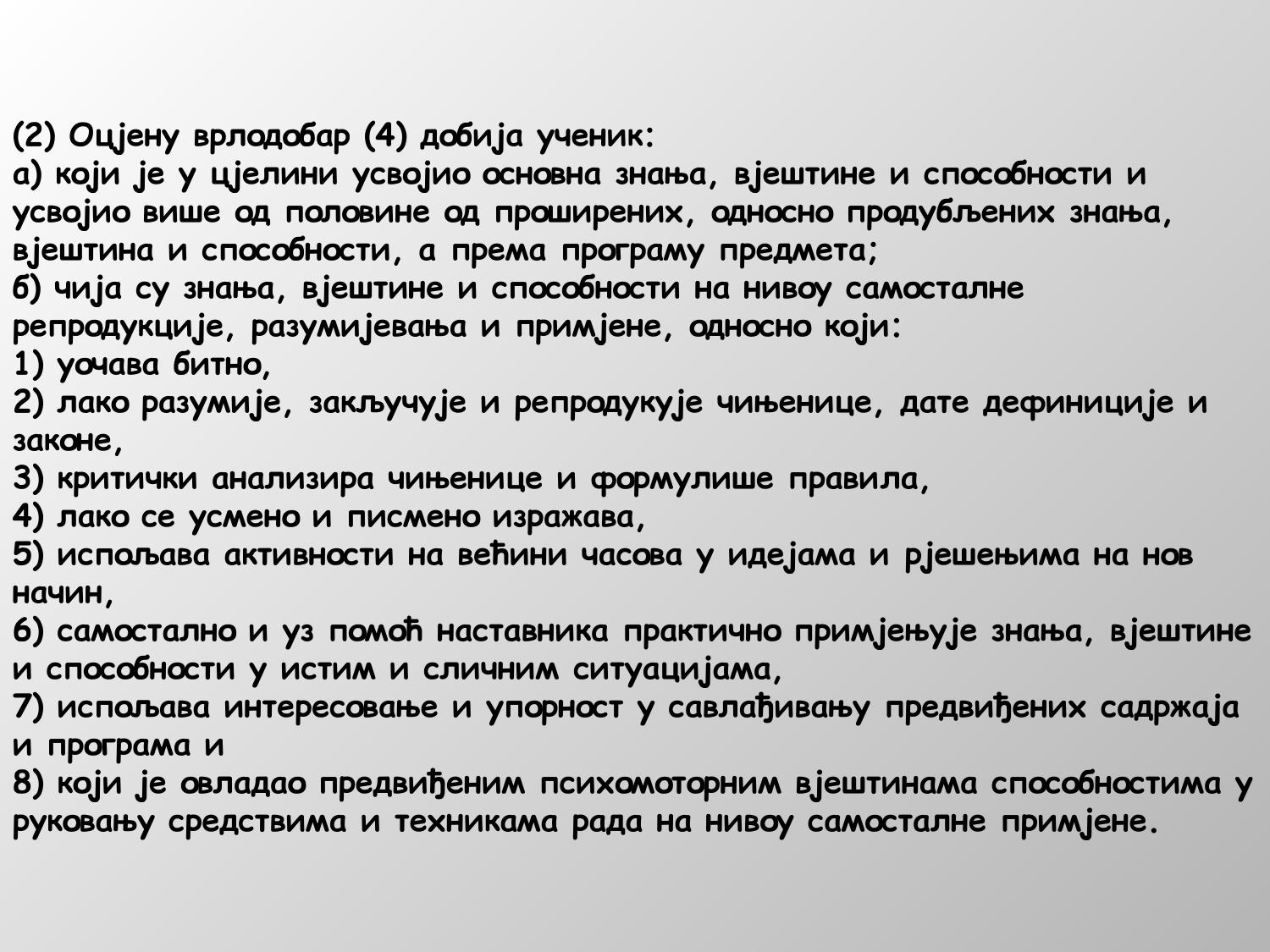

# (2) Оцјену врлодобар (4) добија ученик: а) који је у цјелини усвојио основна знања, вјештине и способности и усвојио више од половине од проширених, односно продубљених знања, вјештина и способности, а према програму предмета; б) чија су знања, вјештине и способности на нивоу самосталне репродукције, разумијевања и примјене, односно који: 1) уочава битно, 2) лако разумије, закључује и репродукује чињенице, дате дефиниције и законе, 3) критички анализира чињенице и формулише правила, 4) лако се усмено и писмено изражава, 5) испољава активности на већини часова у идејама и рјешењима на нов начин, 6) самостално и уз помоћ наставника практично примјењује знања, вјештине и способности у истим и сличним ситуацијама, 7) испољава интересовање и упорност у савлађивању предвиђених садржаја и програма и 8) који је овладао предвиђеним психомоторним вјештинама способностима у руковању средствима и техникама рада на нивоу самосталне примјене.